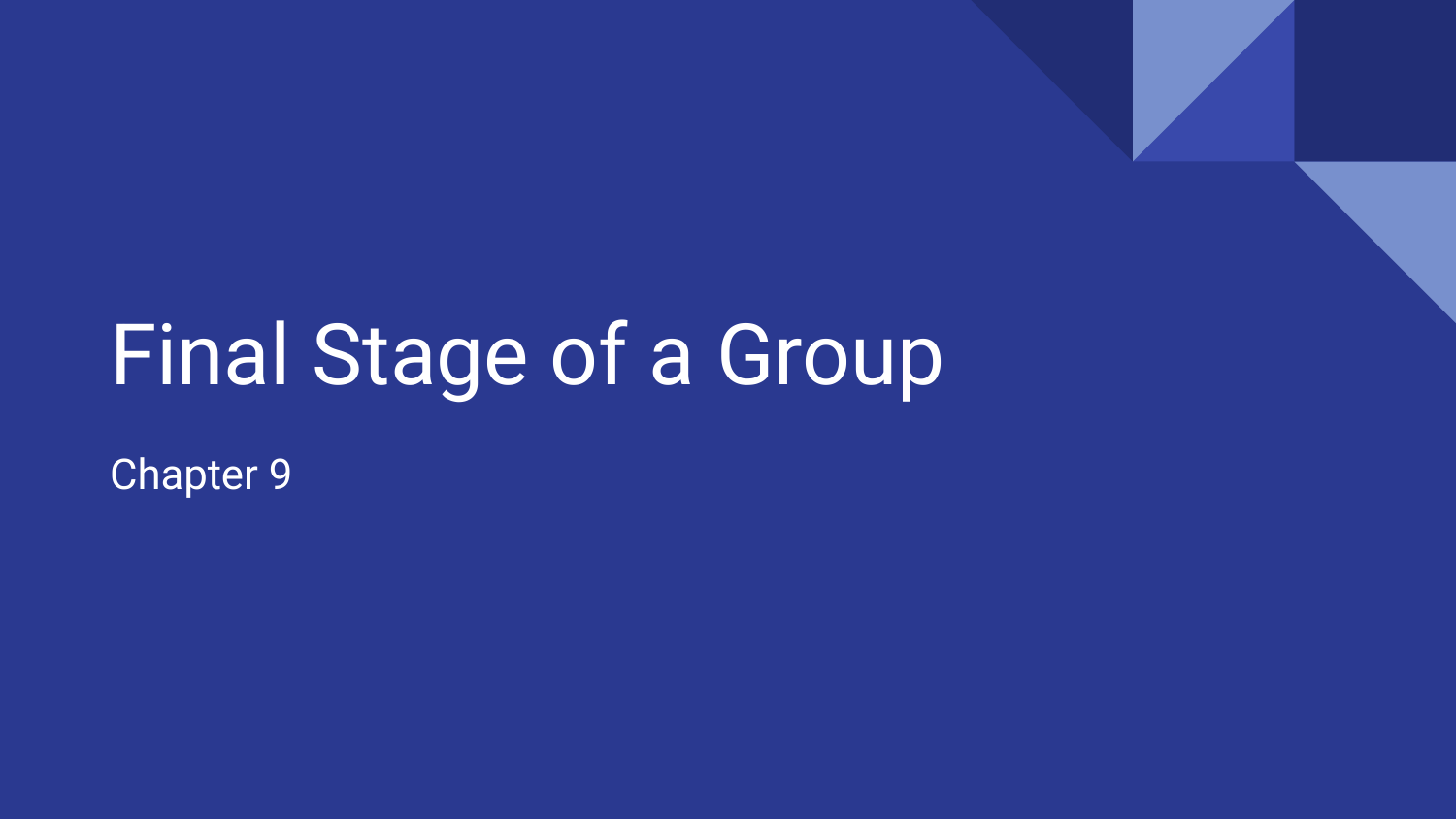

# Final Stage of a Group
Chapter 9